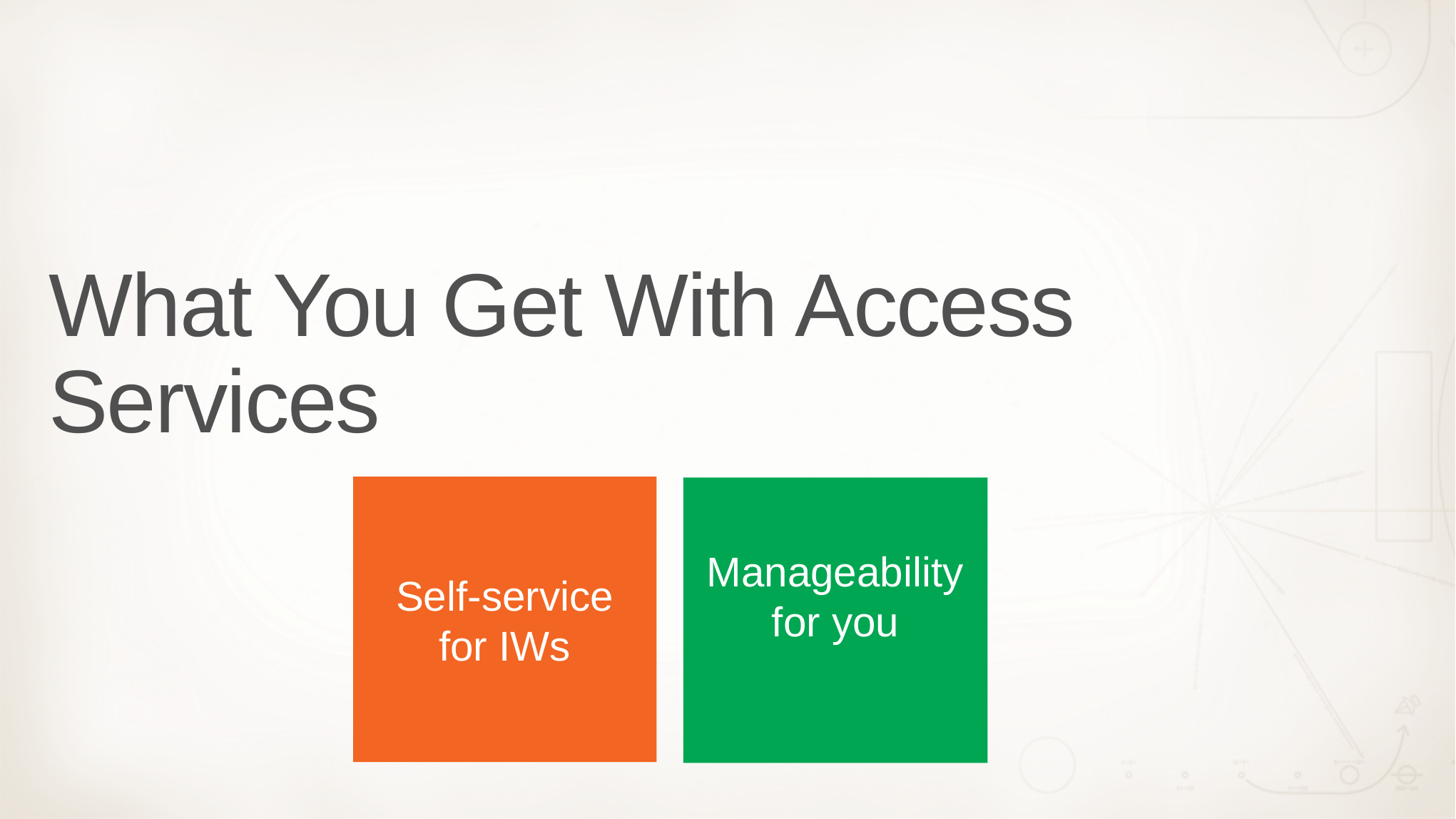

What You Get With Access Services
Self-service
for IWs
Manageability for you